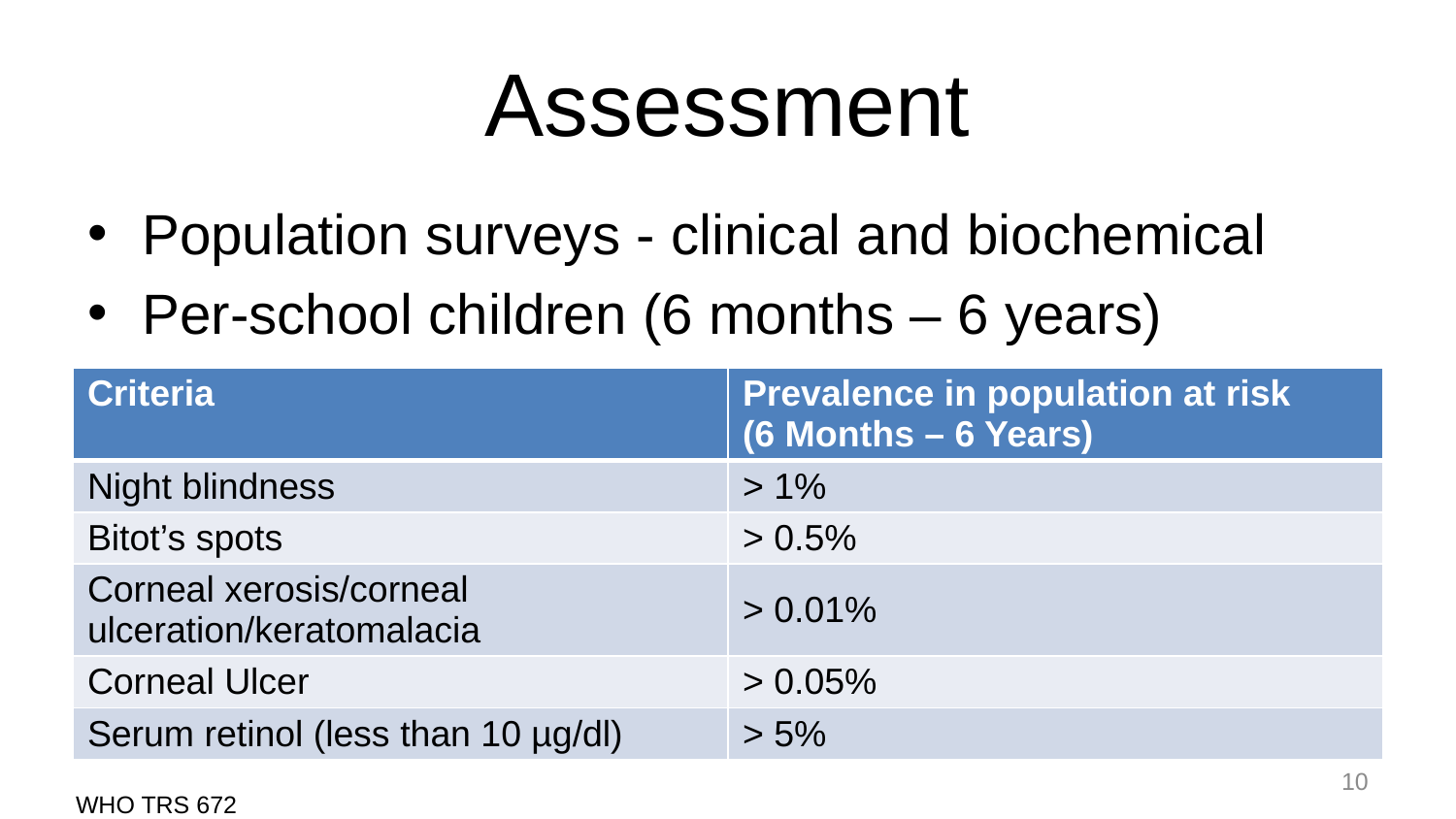

# Assessment
Population surveys - clinical and biochemical
Per-school children (6 months – 6 years)
| Criteria | Prevalence in population at risk (6 Months – 6 Years) |
| --- | --- |
| Night blindness | > 1% |
| Bitot’s spots | > 0.5% |
| Corneal xerosis/corneal ulceration/keratomalacia | > 0.01% |
| Corneal Ulcer | > 0.05% |
| Serum retinol (less than 10 µg/dl) | > 5% |
10
WHO TRS 672